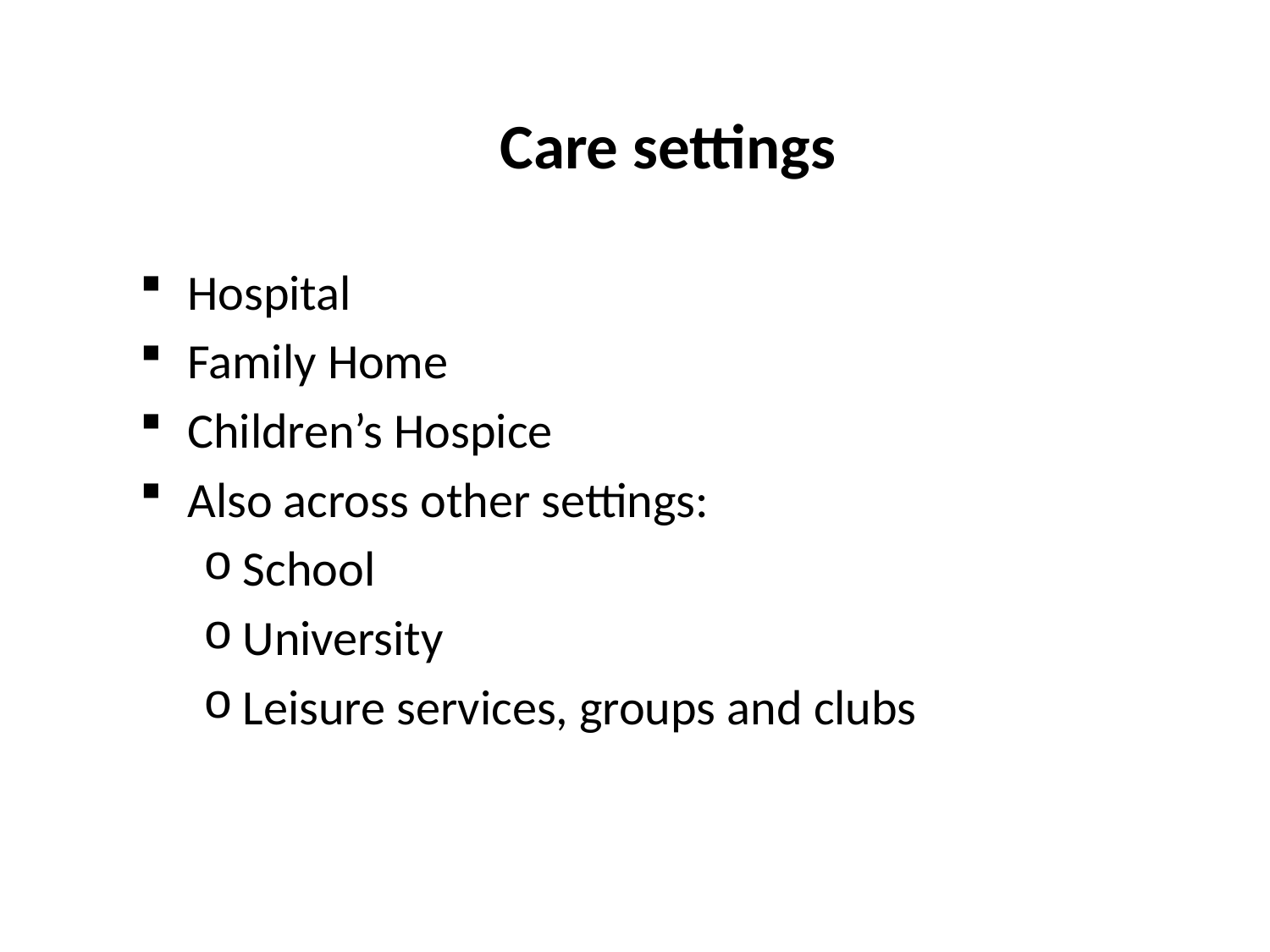

Care settings
Hospital
Family Home
Children’s Hospice
Also across other settings:
School
University
Leisure services, groups and clubs